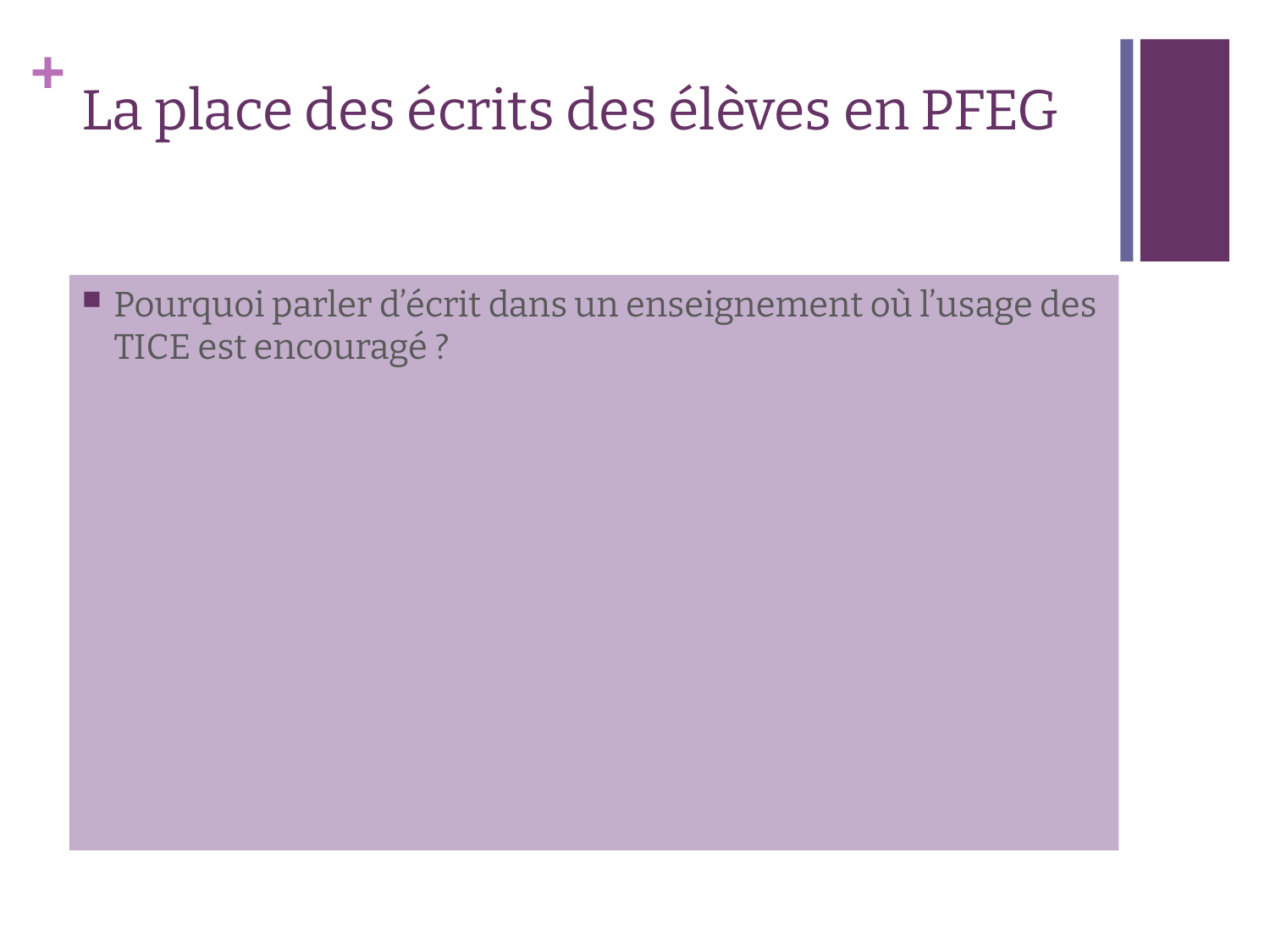

La place des écrits des élèves en PFEG
Pourquoi parler d’écrit dans un enseignement où l’usage des TICE est encouragé ?